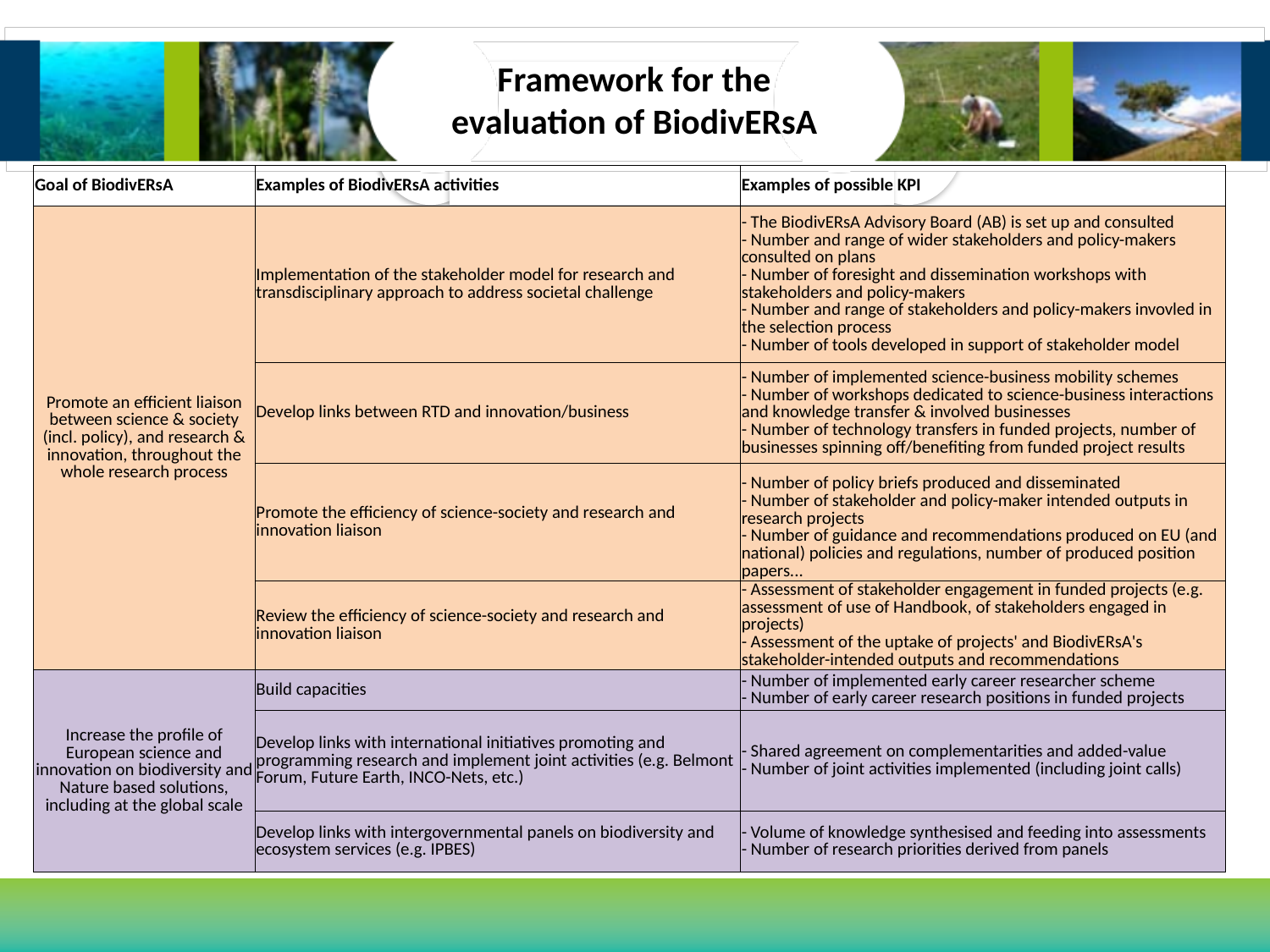

Framework for the evaluation of BiodivERsA
| Goal of BiodivERsA | Examples of BiodivERsA activities | Examples of possible KPI |
| --- | --- | --- |
| Promote an efficient liaison between science & society (incl. policy), and research & innovation, throughout the whole research process | Implementation of the stakeholder model for research and transdisciplinary approach to address societal challenge | - The BiodivERsA Advisory Board (AB) is set up and consulted - Number and range of wider stakeholders and policy-makers consulted on plans - Number of foresight and dissemination workshops with stakeholders and policy-makers - Number and range of stakeholders and policy-makers invovled in the selection process - Number of tools developed in support of stakeholder model |
|  | Develop links between RTD and innovation/business | - Number of implemented science-business mobility schemes - Number of workshops dedicated to science-business interactions and knowledge transfer & involved businesses - Number of technology transfers in funded projects, number of businesses spinning off/benefiting from funded project results |
|  | Promote the efficiency of science-society and research and innovation liaison | - Number of policy briefs produced and disseminated - Number of stakeholder and policy-maker intended outputs in research projects - Number of guidance and recommendations produced on EU (and national) policies and regulations, number of produced position papers... |
|  | Review the efficiency of science-society and research and innovation liaison | - Assessment of stakeholder engagement in funded projects (e.g. assessment of use of Handbook, of stakeholders engaged in projects) - Assessment of the uptake of projects' and BiodivERsA's stakeholder-intended outputs and recommendations |
| Increase the profile of European science and innovation on biodiversity and Nature based solutions, including at the global scale | Build capacities | - Number of implemented early career researcher scheme - Number of early career research positions in funded projects |
|  | Develop links with international initiatives promoting and programming research and implement joint activities (e.g. Belmont Forum, Future Earth, INCO-Nets, etc.) | - Shared agreement on complementarities and added-value - Number of joint activities implemented (including joint calls) |
|  | Develop links with intergovernmental panels on biodiversity and ecosystem services (e.g. IPBES) | - Volume of knowledge synthesised and feeding into assessments - Number of research priorities derived from panels |